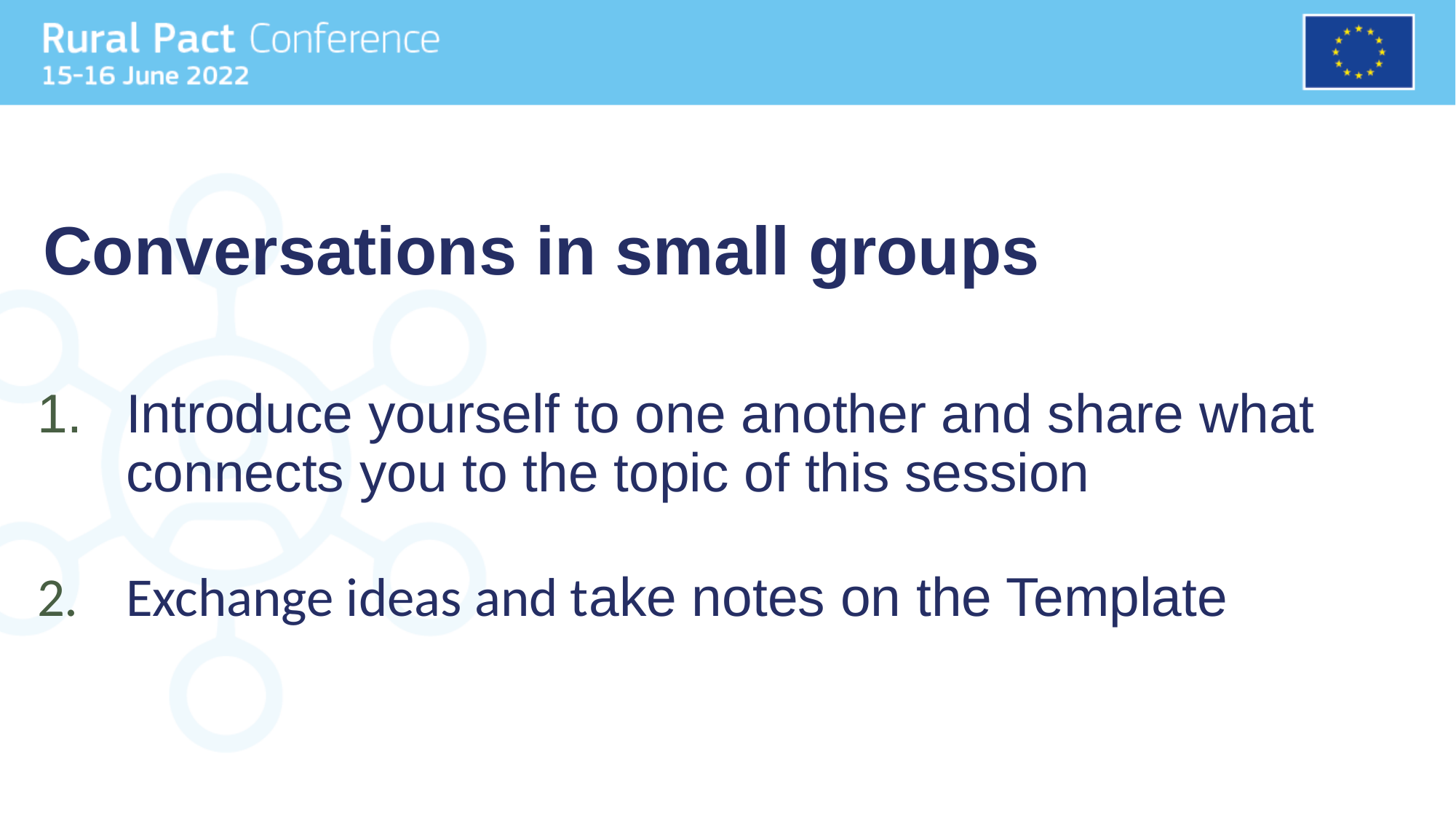

# Conversations in small groups
Introduce yourself to one another and share what connects you to the topic of this session
Exchange ideas and take notes on the Template